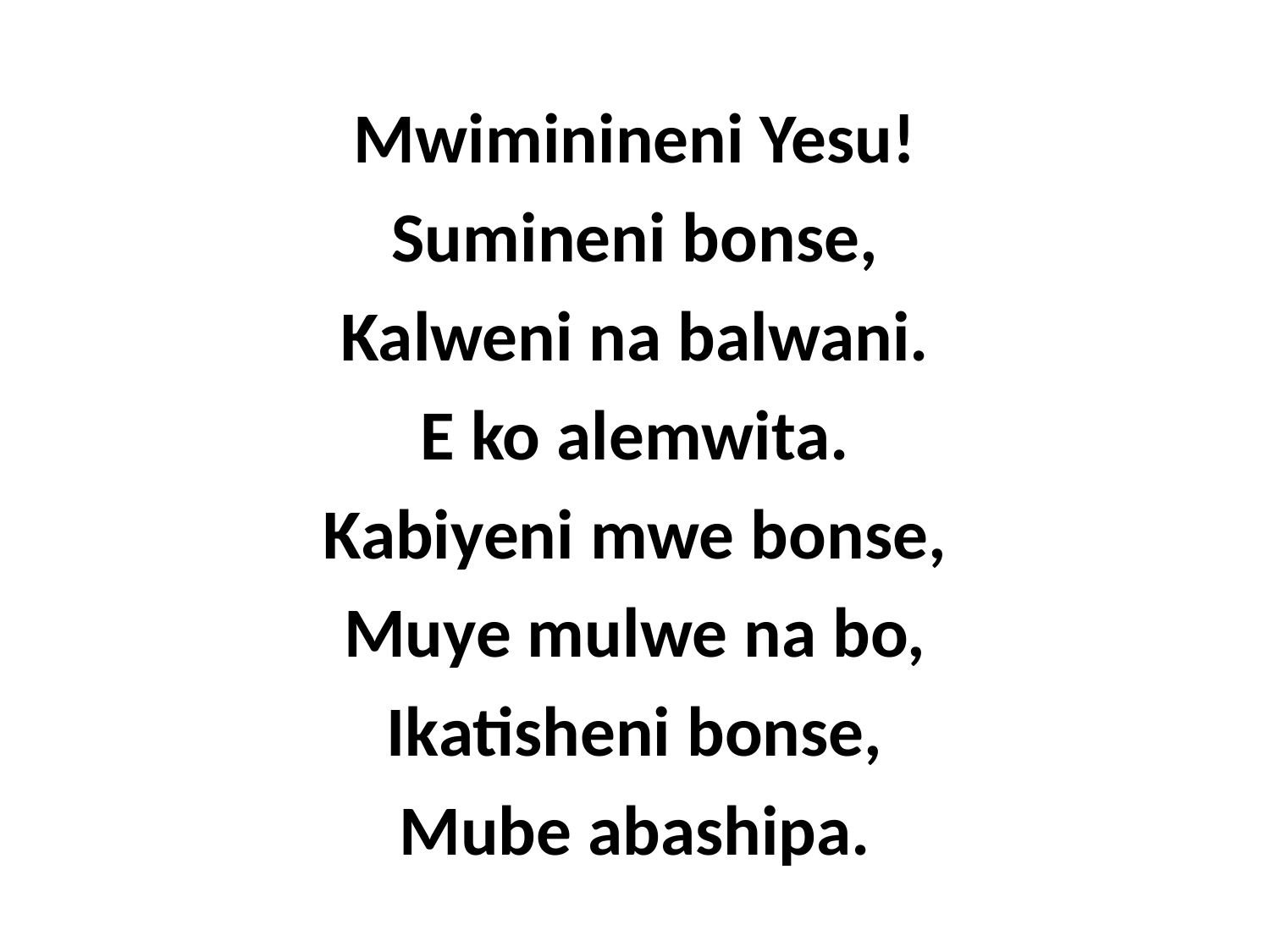

Mwiminineni Yesu!
Sumineni bonse,
Kalweni na balwani.
E ko alemwita.
Kabiyeni mwe bonse,
Muye mulwe na bo,
Ikatisheni bonse,
Mube abashipa.